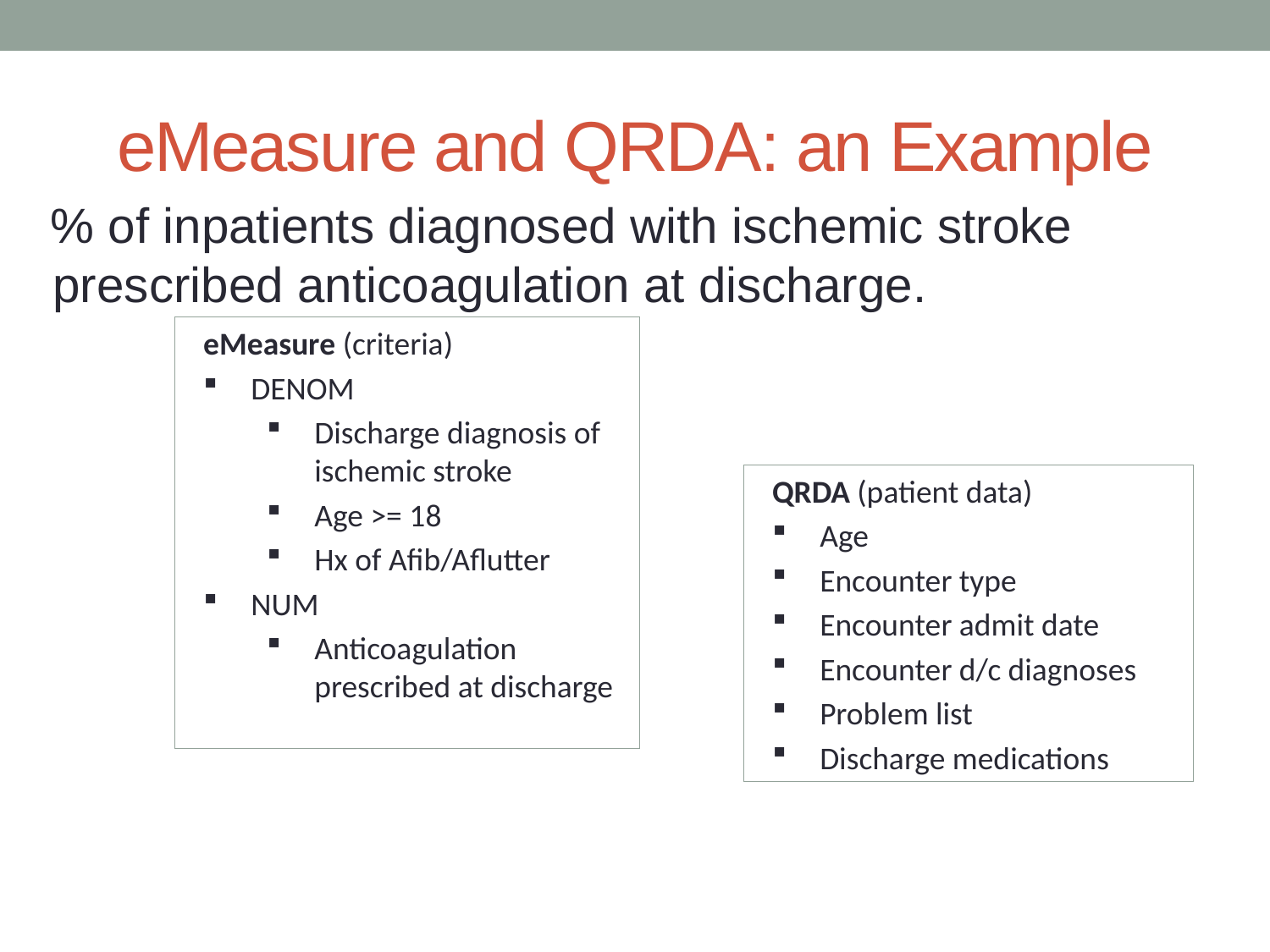

# eMeasure and QRDA: an Example
% of inpatients diagnosed with ischemic stroke prescribed anticoagulation at discharge.
eMeasure (criteria)
DENOM
Discharge diagnosis of ischemic stroke
Age >= 18
Hx of Afib/Aflutter
NUM
Anticoagulation prescribed at discharge

QRDA (patient data)
Age
Encounter type
Encounter admit date
Encounter d/c diagnoses
Problem list
Discharge medications